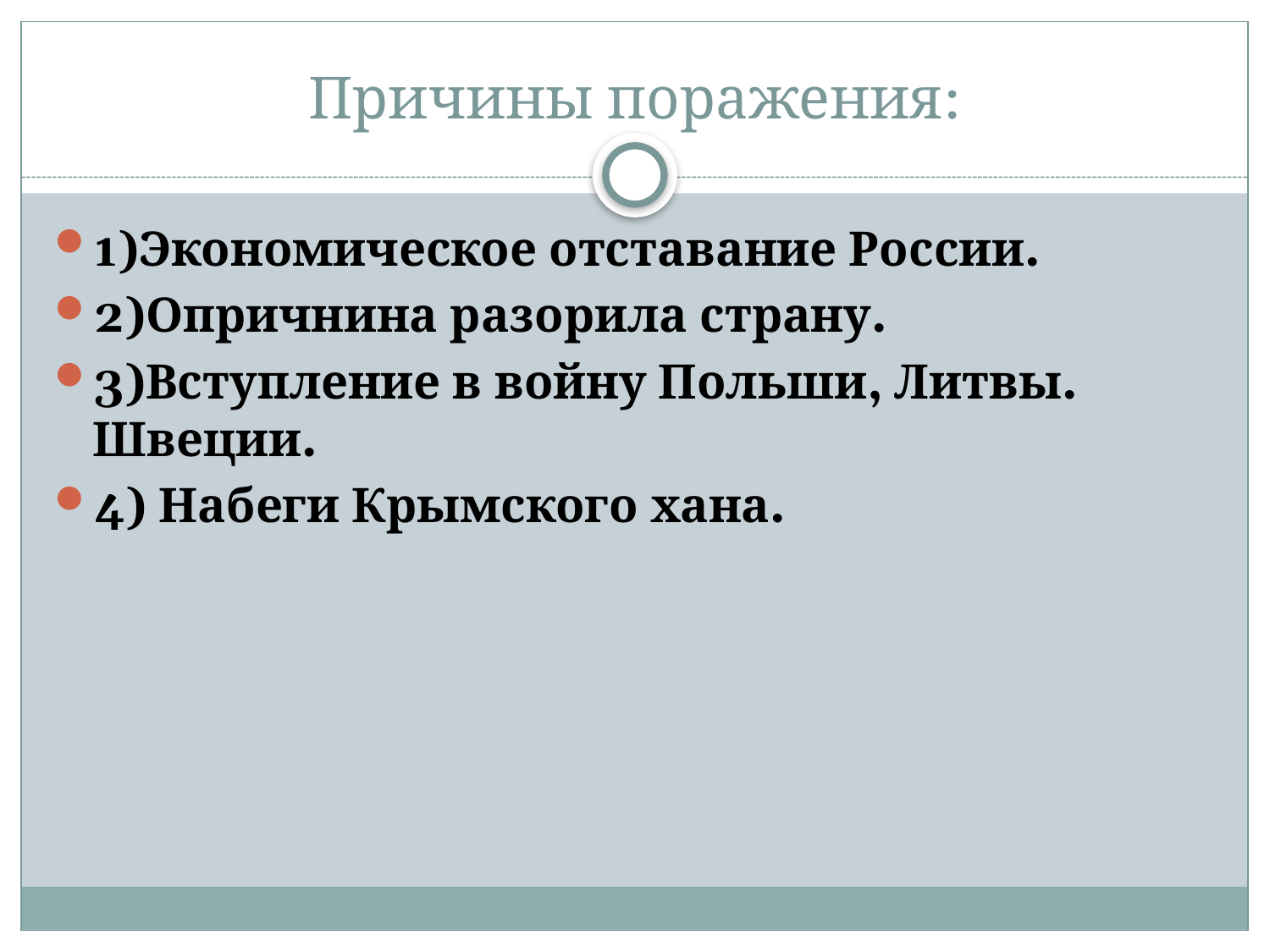

# Причины поражения:
1)Экономическое отставание России.
2)Опричнина разорила страну.
3)Вступление в войну Польши, Литвы. Швеции.
4) Набеги Крымского хана.